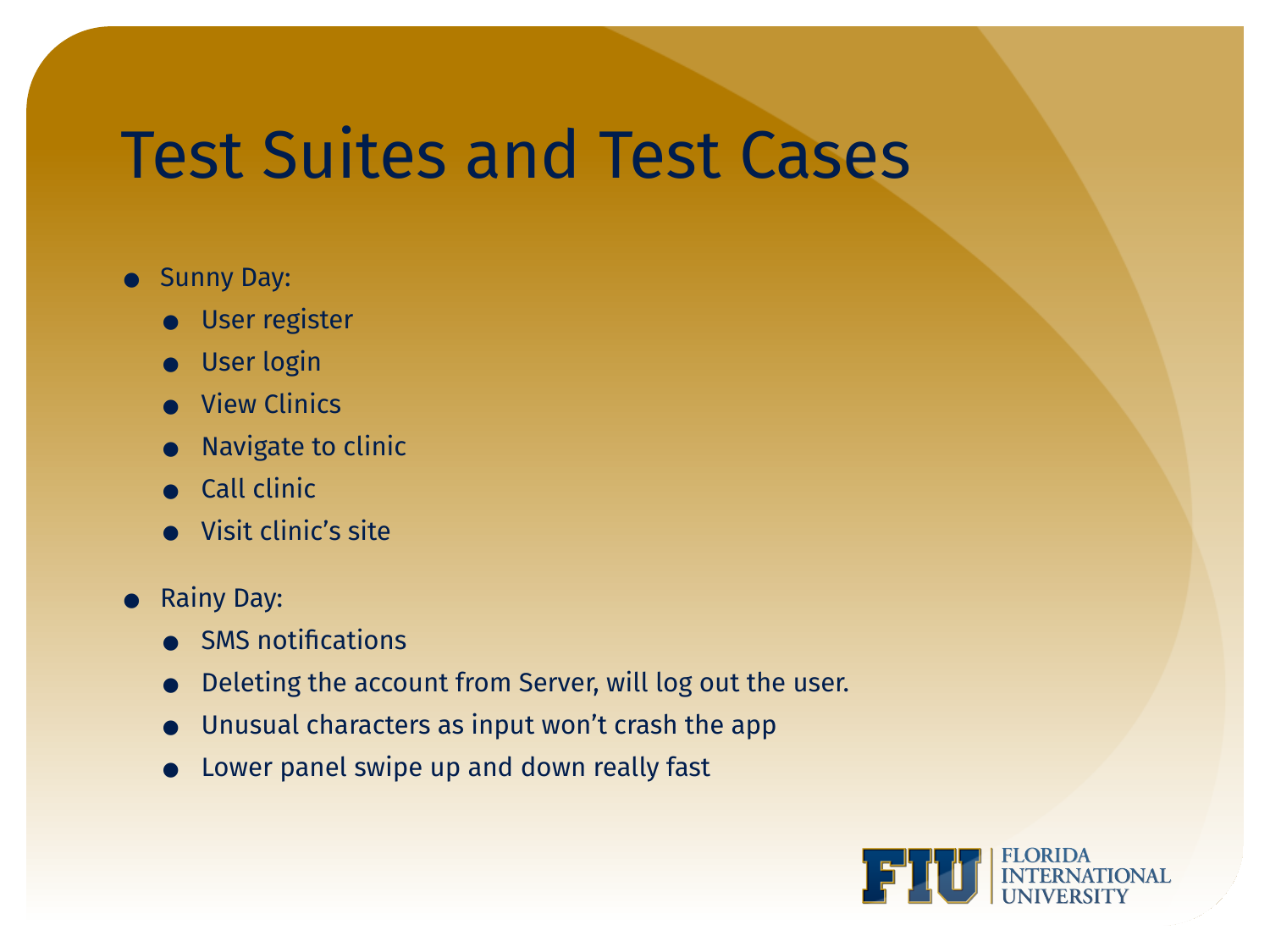

# Test Suites and Test Cases
Sunny Day:
User register
User login
View Clinics
Navigate to clinic
Call clinic
Visit clinic’s site
Rainy Day:
SMS notifications
Deleting the account from Server, will log out the user.
Unusual characters as input won’t crash the app
Lower panel swipe up and down really fast